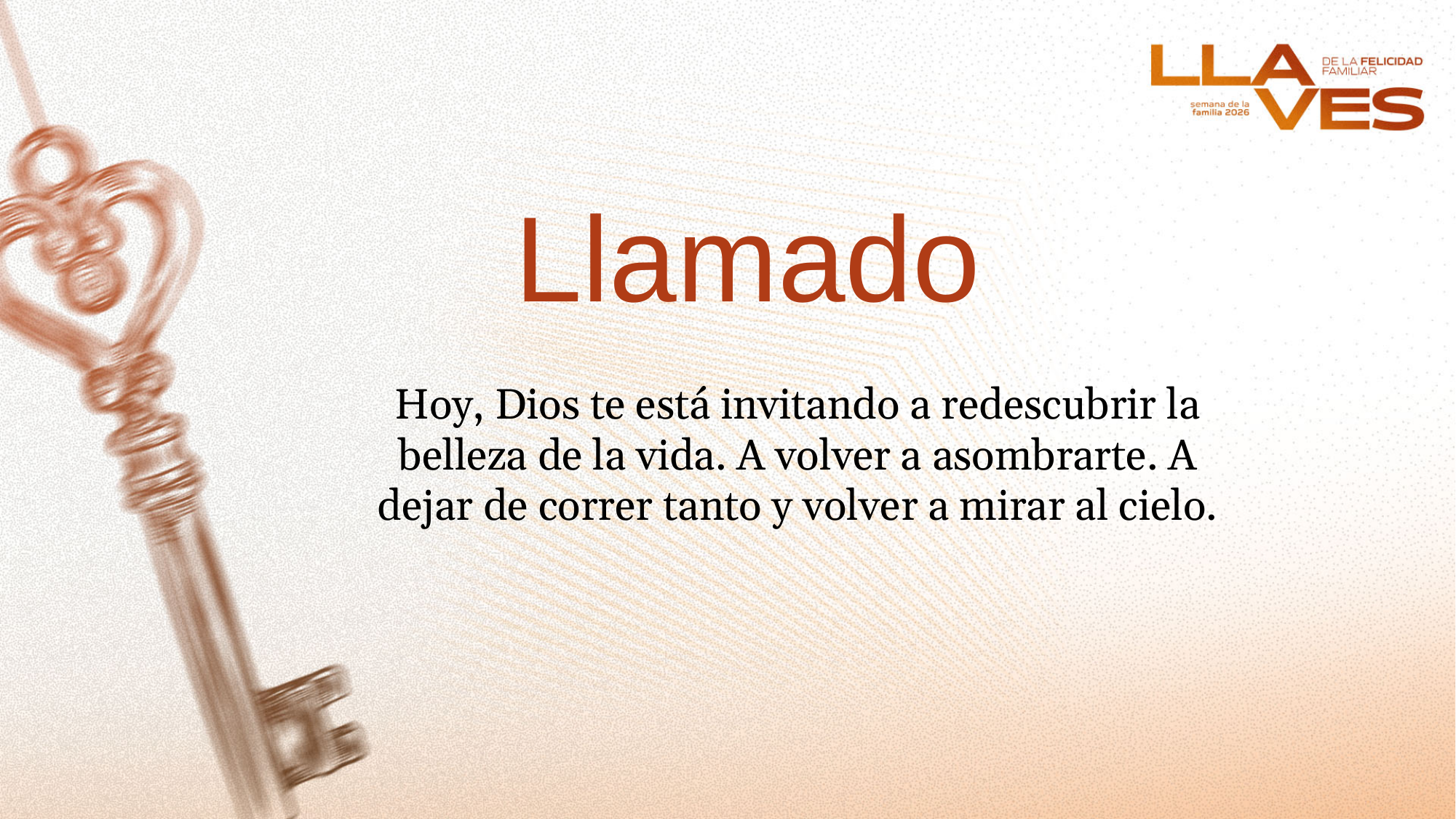

Llamado
Hoy, Dios te está invitando a redescubrir la belleza de la vida. A volver a asombrarte. A dejar de correr tanto y volver a mirar al cielo.